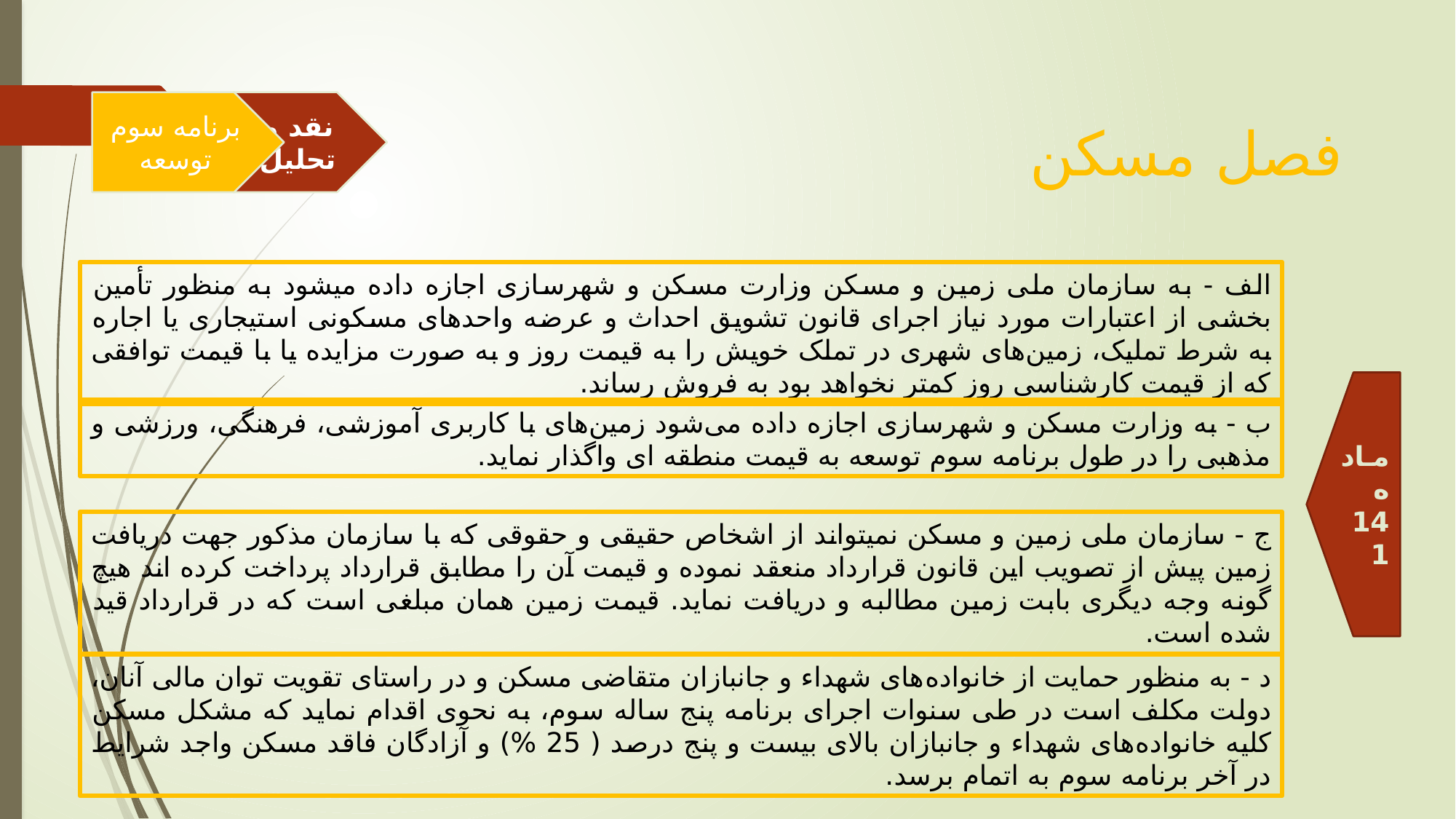

برنامه سوم توسعه
نقد و تحلیل
فصل مسکن
الف - به سازمان ملی زمین و مسکن وزارت مسکن و شهرسازی اجازه داده میشود به منظور تأمین بخشی از اعتبارات مورد نیاز اجرای قانون تشویق احداث و عرضه واحدهای مسکونی استیجاری یا اجاره به شرط تملیک، زمین‌های شهری در تملک خویش را به قیمت روز و به صورت مزایده یا با قیمت توافقی که از قیمت کارشناسی روز کمتر نخواهد بود به فروش رساند.
ماده 141
ب - به وزارت مسکن و شهرسازی اجازه داده می‌شود زمین‌های با کاربری آموزشی، فرهنگی، ورزشی و مذهبی را در طول برنامه سوم توسعه به قیمت منطقه ای واگذار نماید.
ج - سازمان ملی زمین و مسکن نمیتواند از اشخاص حقیقی و حقوقی که با سازمان مذکور جهت دریافت زمین پیش از تصویب این قانون قرارداد منعقد نموده و قیمت آن را مطابق قرارداد پرداخت کرده اند هیچ گونه وجه دیگری بابت زمین مطالبه و دریافت نماید. قیمت زمین همان مبلغی است که در قرارداد قید شده است.
د - به منظور حمایت از خانواده‌های شهداء و جانبازان متقاضی مسکن و در راستای تقویت توان مالی آنان، دولت مکلف است در طی سنوات اجرای برنامه پنج ساله سوم، به نحوی اقدام نماید که مشکل مسکن کلیه خانواده‌های شهداء و جانبازان بالای بیست و پنج درصد ( 25 %) و آزادگان فاقد مسکن واجد شرایط در آخر برنامه سوم به اتمام برسد.